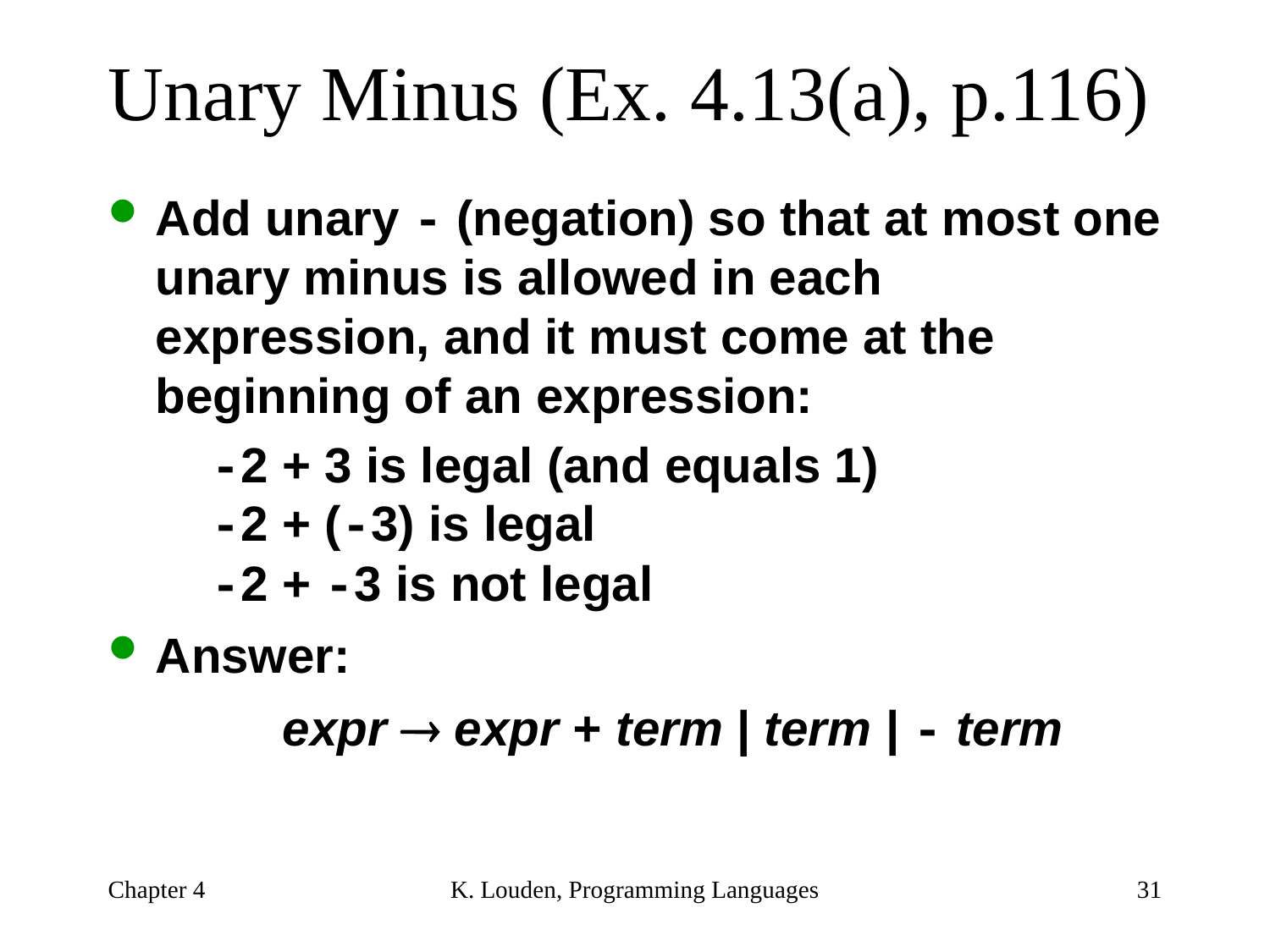

# Unary Minus (Ex. 4.13(a), p.116)
Add unary - (negation) so that at most one unary minus is allowed in each expression, and it must come at the beginning of an expression:
	-2 + 3 is legal (and equals 1)
-2 + (-3) is legal
-2 + -3 is not legal
Answer:
	expr → expr + term | term | - term
Chapter 4
K. Louden, Programming Languages
31